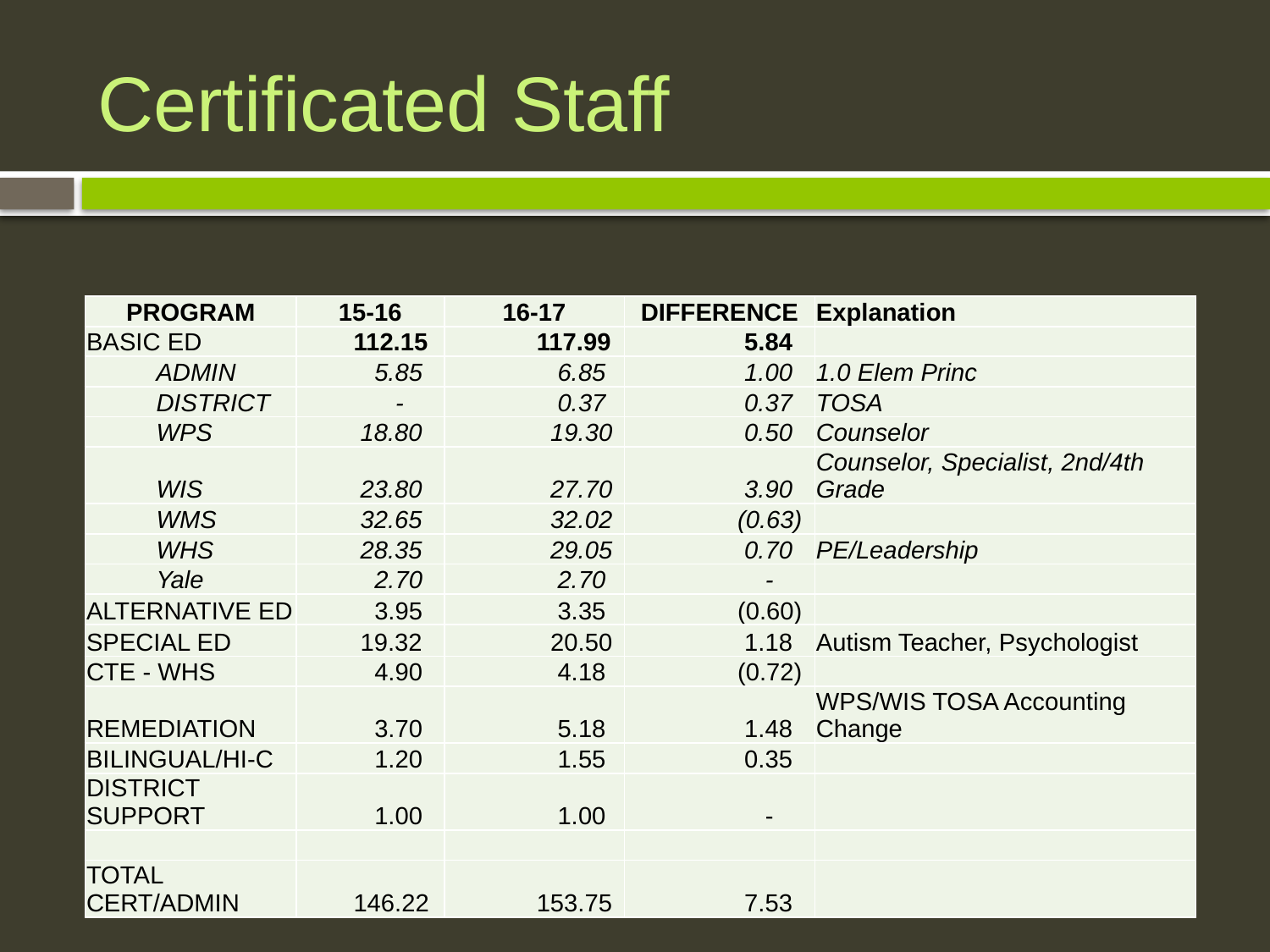

# Certificated Staff
| PROGRAM | 15-16 | 16-17 | DIFFERENCE | Explanation |
| --- | --- | --- | --- | --- |
| BASIC ED | 112.15 | 117.99 | 5.84 |  |
| ADMIN | 5.85 | 6.85 | 1.00 | 1.0 Elem Princ |
| DISTRICT | - | 0.37 | 0.37 | TOSA |
| WPS | 18.80 | 19.30 | 0.50 | Counselor |
| WIS | 23.80 | 27.70 | 3.90 | Counselor, Specialist, 2nd/4th Grade |
| WMS | 32.65 | 32.02 | (0.63) |  |
| WHS | 28.35 | 29.05 | 0.70 | PE/Leadership |
| Yale | 2.70 | 2.70 | - |  |
| ALTERNATIVE ED | 3.95 | 3.35 | (0.60) |  |
| SPECIAL ED | 19.32 | 20.50 | 1.18 | Autism Teacher, Psychologist |
| CTE - WHS | 4.90 | 4.18 | (0.72) |  |
| REMEDIATION | 3.70 | 5.18 | 1.48 | WPS/WIS TOSA Accounting Change |
| BILINGUAL/HI-C | 1.20 | 1.55 | 0.35 |  |
| DISTRICT SUPPORT | 1.00 | 1.00 | - |  |
|  |  |  |  |  |
| TOTAL CERT/ADMIN | 146.22 | 153.75 | 7.53 |  |